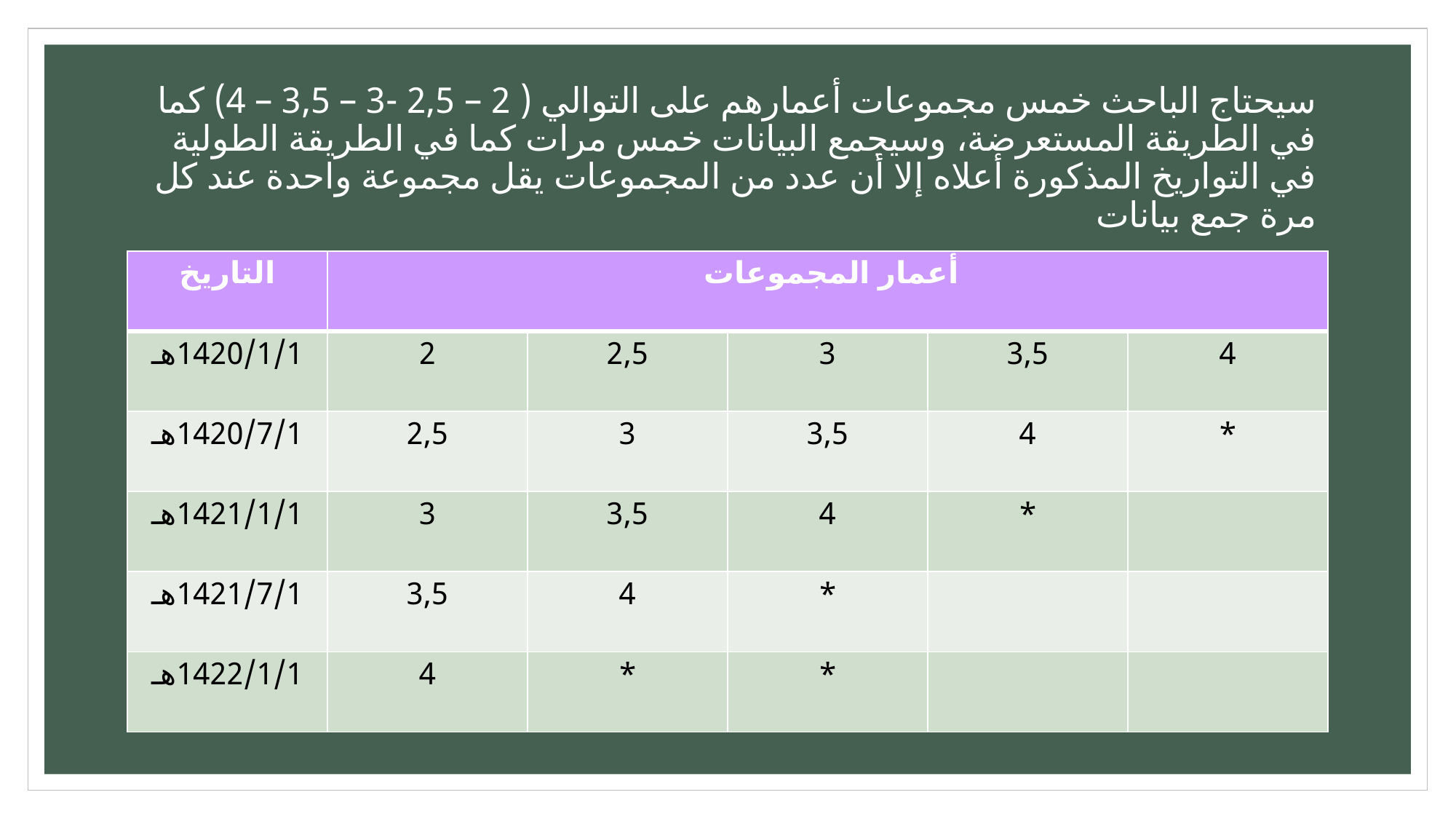

# سيحتاج الباحث خمس مجموعات أعمارهم على التوالي ( 2 – 2,5 -3 – 3,5 – 4) كما في الطريقة المستعرضة، وسيجمع البيانات خمس مرات كما في الطريقة الطولية في التواريخ المذكورة أعلاه إلا أن عدد من المجموعات يقل مجموعة واحدة عند كل مرة جمع بيانات
| التاريخ | أعمار المجموعات |  |  |  |  |
| --- | --- | --- | --- | --- | --- |
| 1420/1/1هـ | 2 | 2,5 | 3 | 3,5 | 4 |
| 1420/7/1هـ | 2,5 | 3 | 3,5 | 4 | \* |
| 1421/1/1هـ | 3 | 3,5 | 4 | \* |  |
| 1421/7/1هـ | 3,5 | 4 | \* |  |  |
| 1422/1/1هـ | 4 | \* | \* |  |  |